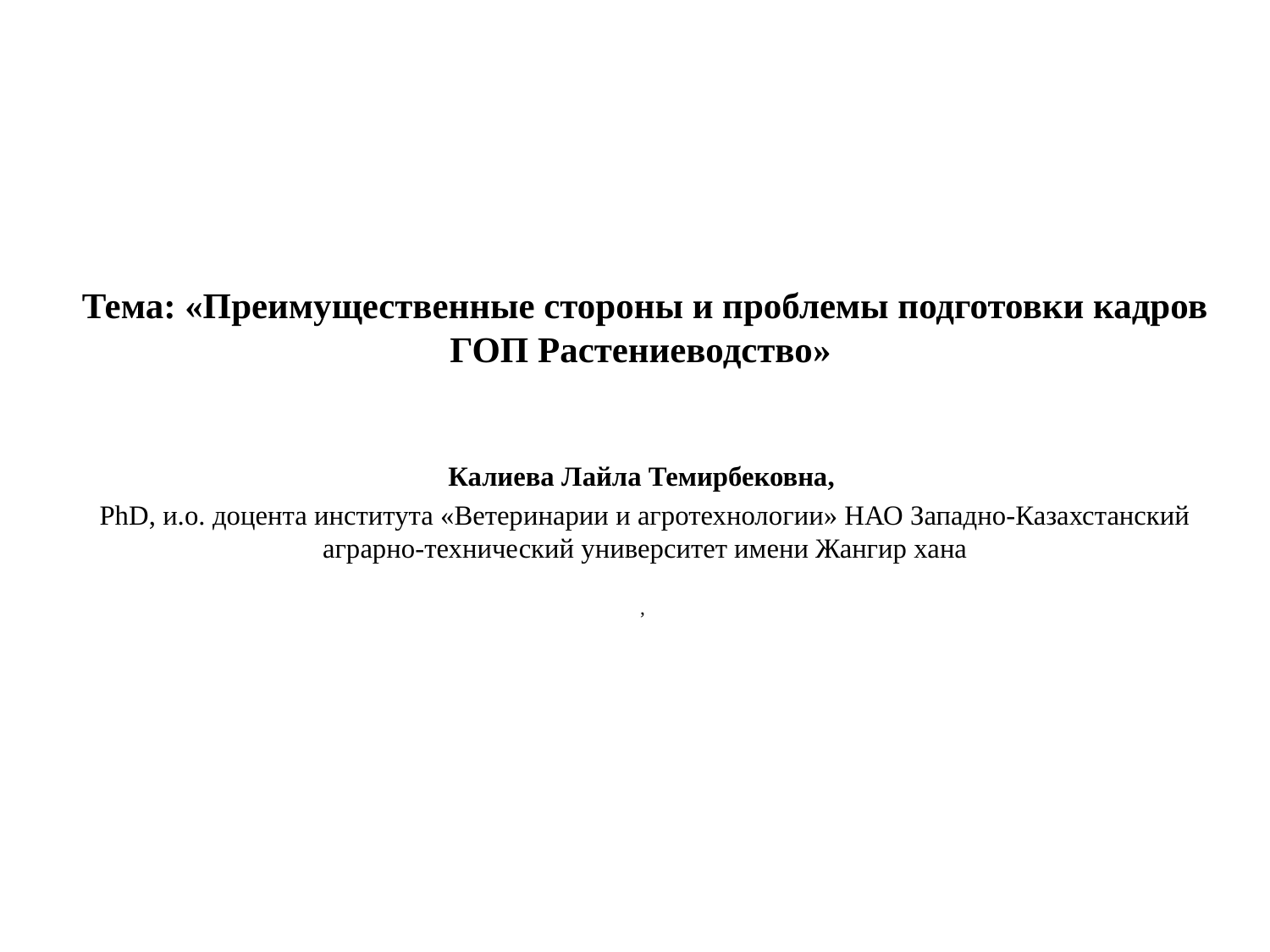

Тема: «Преимущественные стороны и проблемы подготовки кадров ГОП Растениеводство»

Калиева Лайла Темирбековна,
PhD, и.о. доцента института «Ветеринарии и агротехнологии» НАО Западно-Казахстанский аграрно-технический университет имени Жангир хана

,